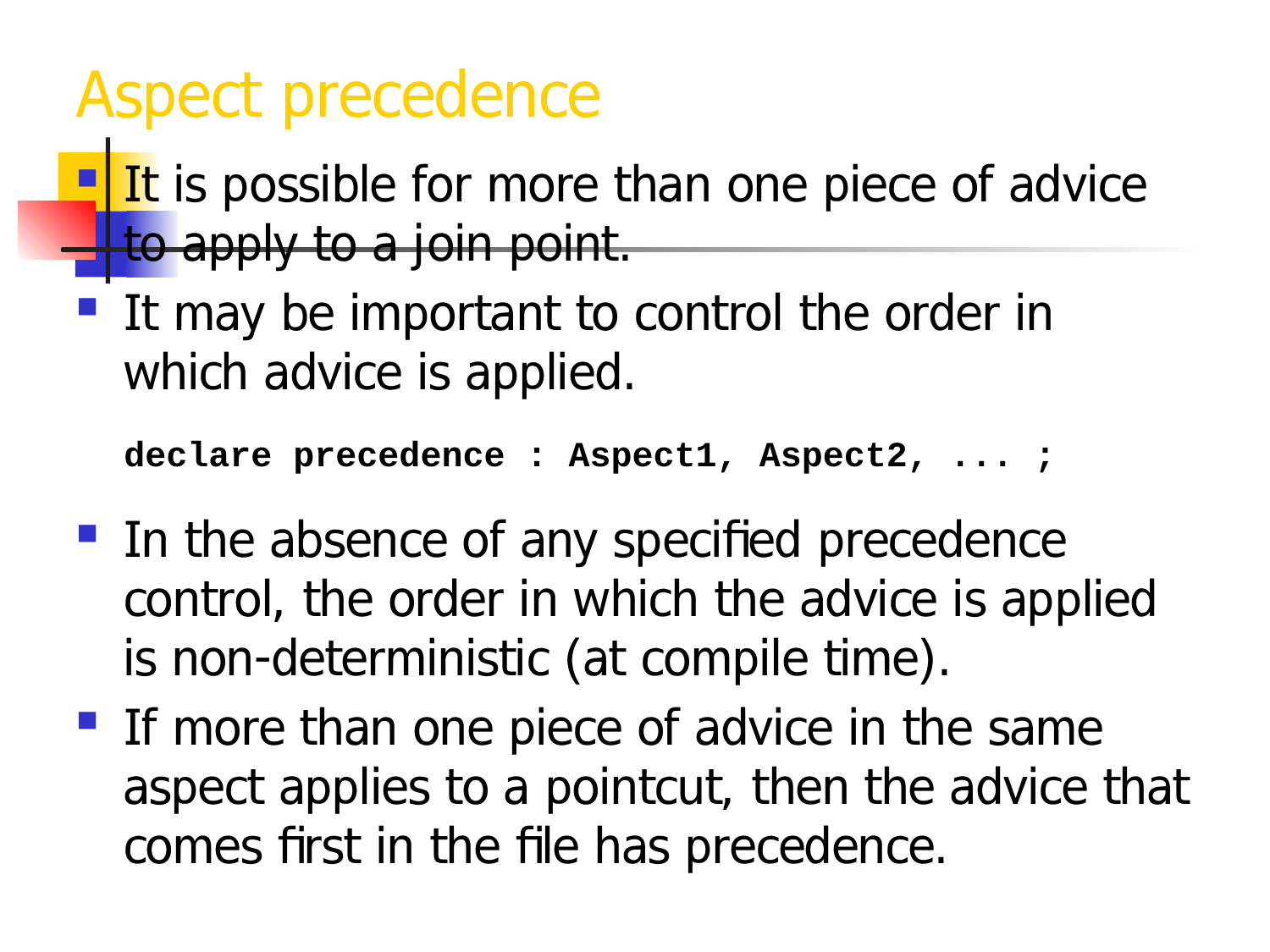

# Aspect precedence
It is possible for more than one piece of advice to apply to a join point.
It may be important to control the order in which advice is applied.

	declare precedence : Aspect1, Aspect2, ... ;

In the absence of any specified precedence control, the order in which the advice is applied is non-deterministic (at compile time).
If more than one piece of advice in the same aspect applies to a pointcut, then the advice that comes first in the file has precedence.